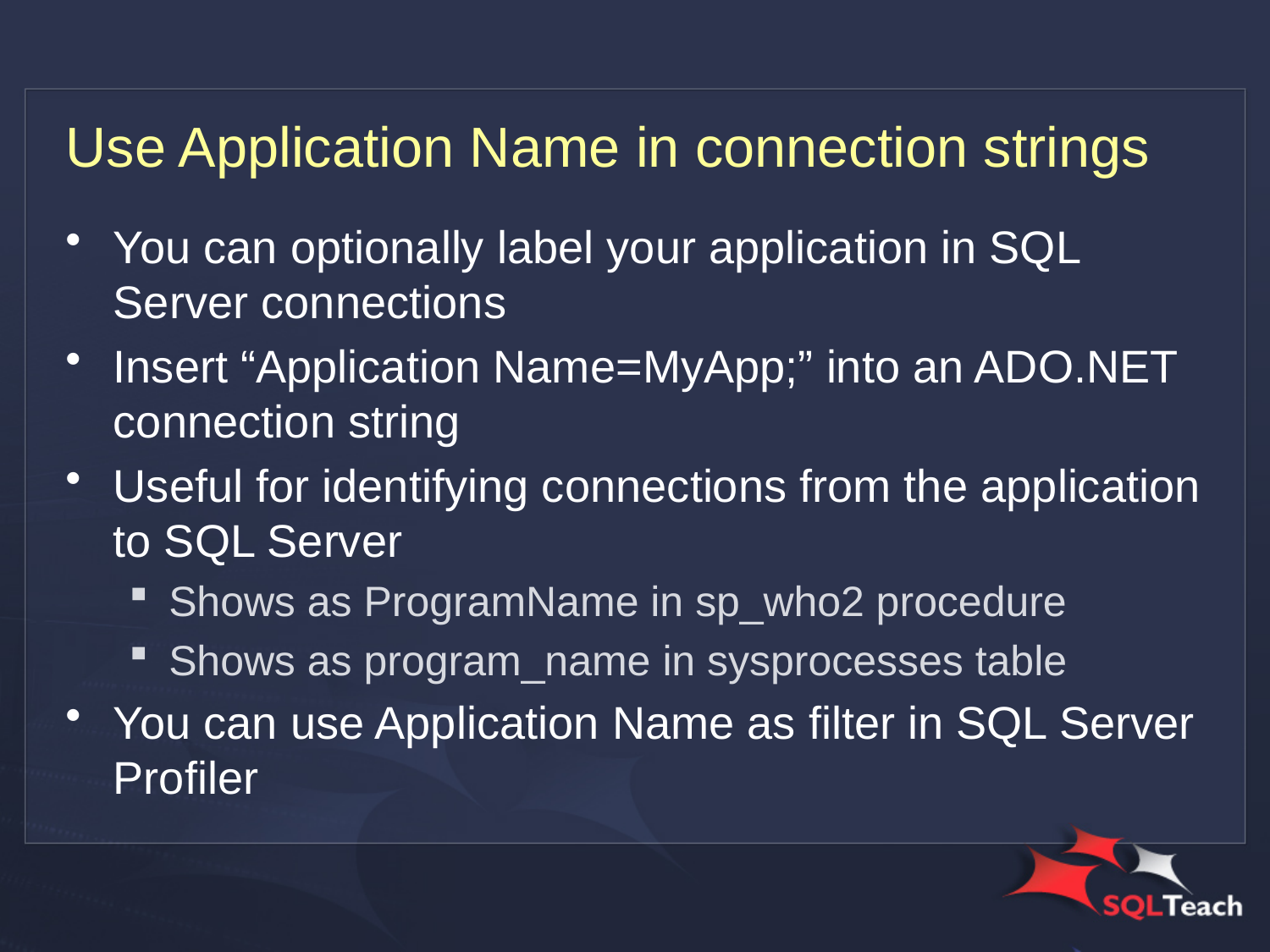

# Use Application Name in connection strings
You can optionally label your application in SQL Server connections
Insert “Application Name=MyApp;” into an ADO.NET connection string
Useful for identifying connections from the application to SQL Server
Shows as ProgramName in sp_who2 procedure
Shows as program_name in sysprocesses table
You can use Application Name as filter in SQL Server Profiler